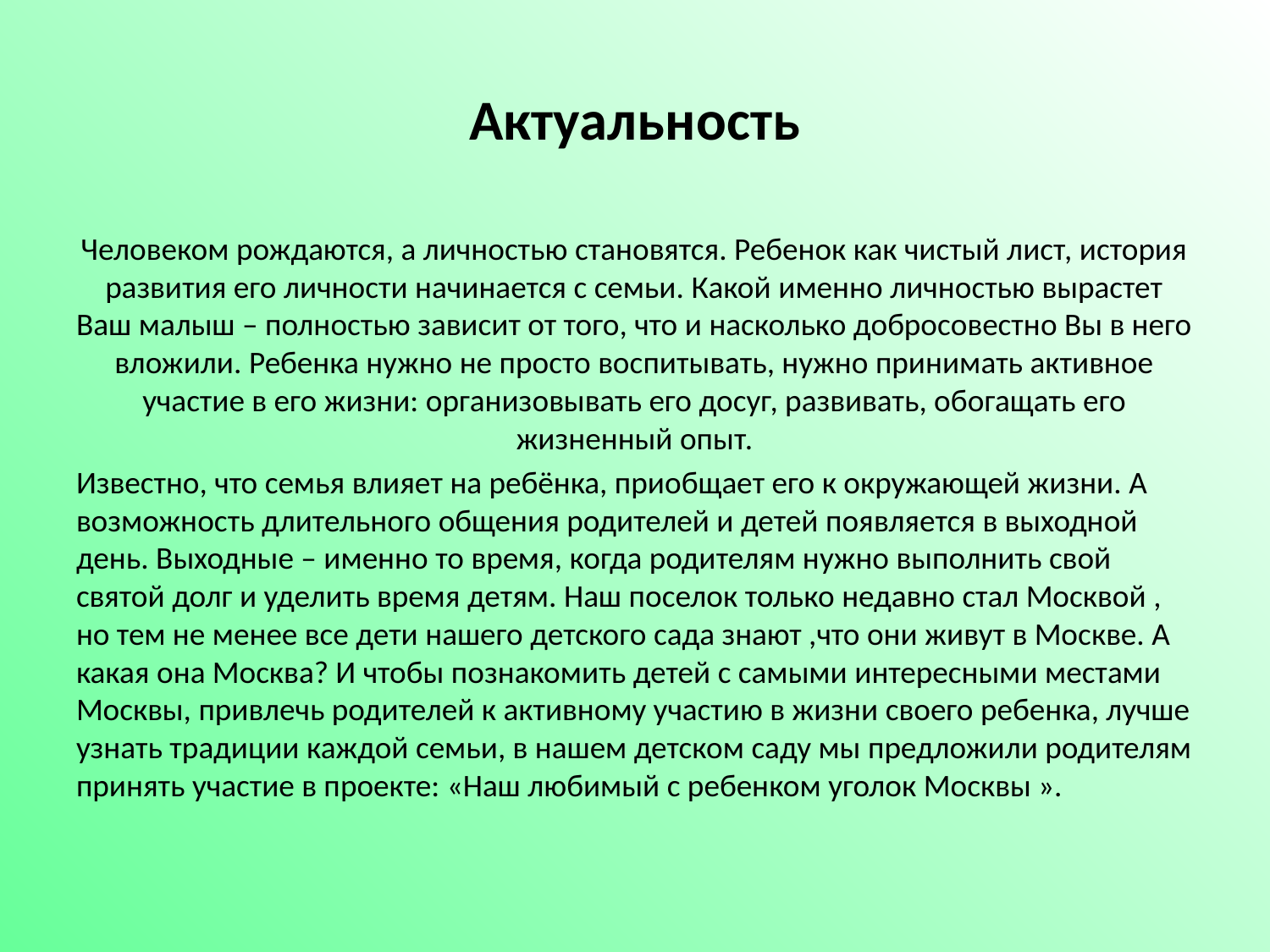

# Актуальность
Человеком рождаются, а личностью становятся. Ребенок как чистый лист, история развития его личности начинается с семьи. Какой именно личностью вырастет Ваш малыш – полностью зависит от того, что и насколько добросовестно Вы в него вложили. Ребенка нужно не просто воспитывать, нужно принимать активное участие в его жизни: организовывать его досуг, развивать, обогащать его жизненный опыт.
Известно, что семья влияет на ребёнка, приобщает его к окружающей жизни. А возможность длительного общения родителей и детей появляется в выходной день. Выходные – именно то время, когда родителям нужно выполнить свой святой долг и уделить время детям. Наш поселок только недавно стал Москвой , но тем не менее все дети нашего детского сада знают ,что они живут в Москве. А какая она Москва? И чтобы познакомить детей с самыми интересными местами Москвы, привлечь родителей к активному участию в жизни своего ребенка, лучше узнать традиции каждой семьи, в нашем детском саду мы предложили родителям принять участие в проекте: «Наш любимый с ребенком уголок Москвы ».